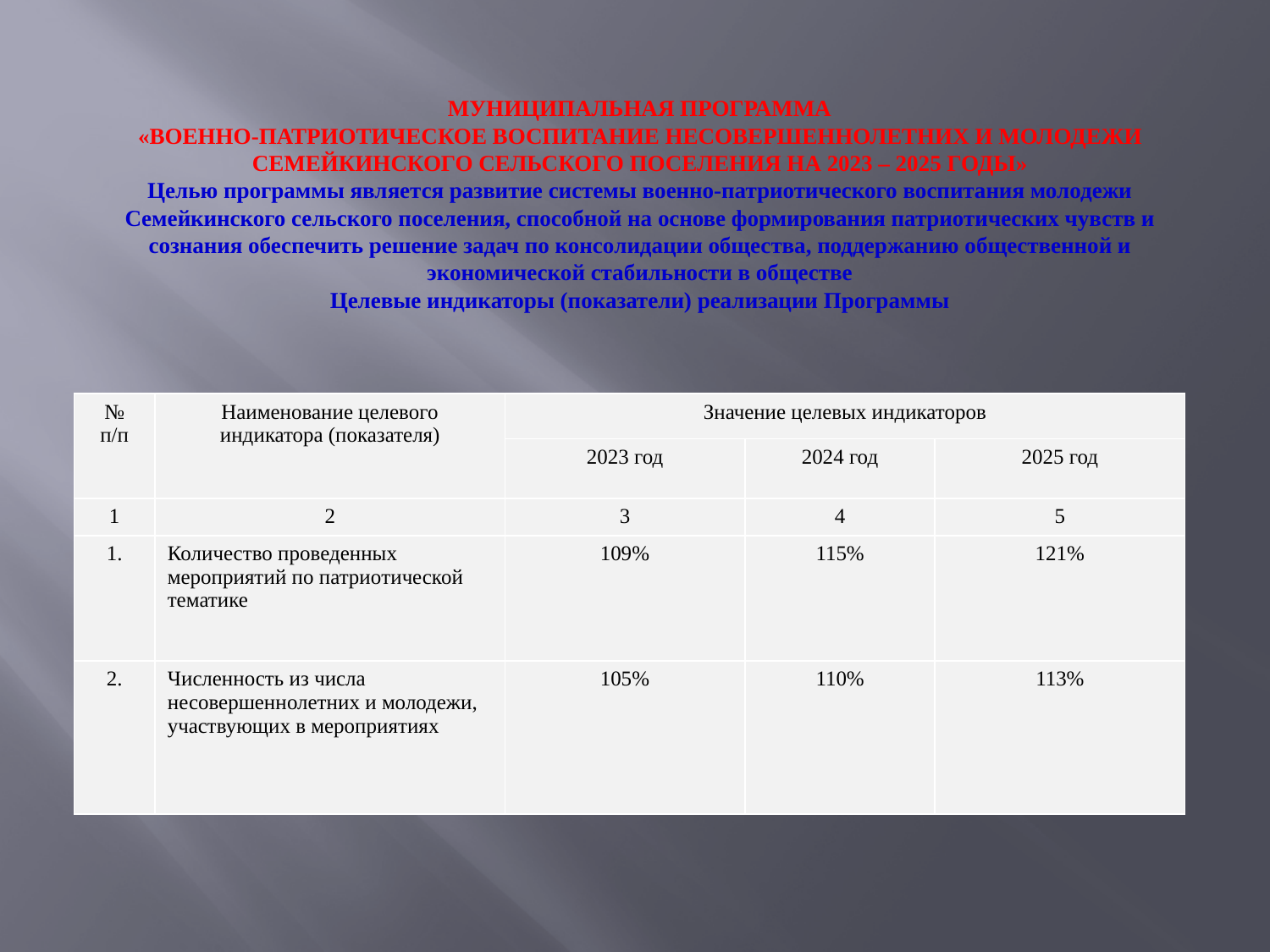

# МУНИЦИПАЛЬНАЯ ПРОГРАММА «ВОЕННО-ПАТРИОТИЧЕСКОЕ ВОСПИТАНИЕ НЕСОВЕРШЕННОЛЕТНИХ И МОЛОДЕЖИ СЕМЕЙКИНСКОГО СЕЛЬСКОГО ПОСЕЛЕНИЯ НА 2023 – 2025 ГОДЫ» Целью программы является развитие системы военно-патриотического воспитания молодежи Семейкинского сельского поселения, способной на основе формирования патриотических чувств и сознания обеспечить решение задач по консолидации общества, поддержанию общественной и экономической стабильности в обществе Целевые индикаторы (показатели) реализации Программы
| № п/п | Наименование целевого индикатора (показателя) | Значение целевых индикаторов |  |  |
| --- | --- | --- | --- | --- |
|  |  | 2023 год | 2024 год | 2025 год |
| 1 | 2 | 3 | 4 | 5 |
| 1. | Количество проведенных мероприятий по патриотической тематике | 109% | 115% | 121% |
| 2. | Численность из числа несовершеннолетних и молодежи, участвующих в мероприятиях | 105% | 110% | 113% |